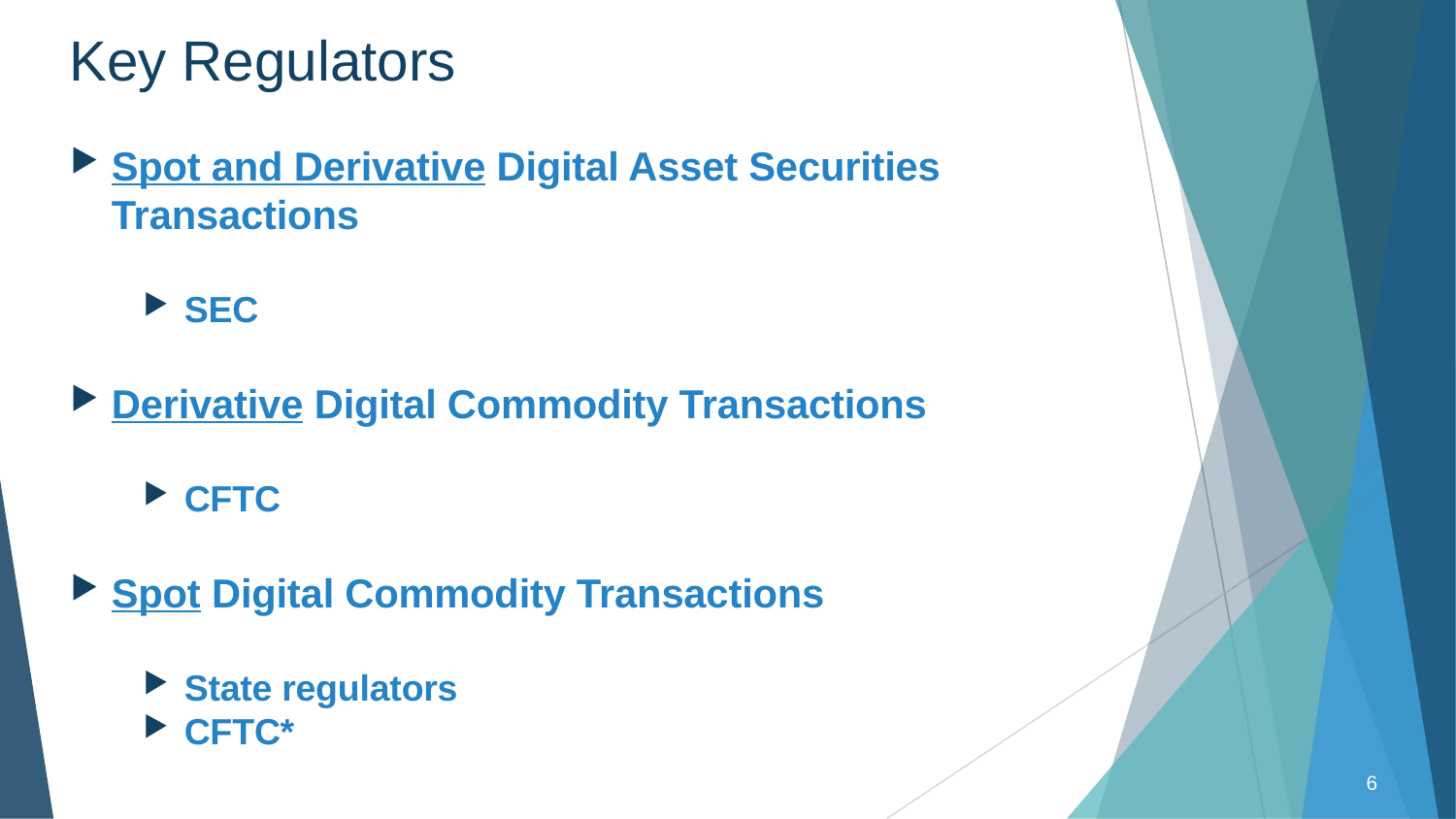

# Key Regulators
Spot and Derivative Digital Asset Securities Transactions

SEC

Derivative Digital Commodity Transactions

CFTC

Spot Digital Commodity Transactions

State regulators
CFTC*

6